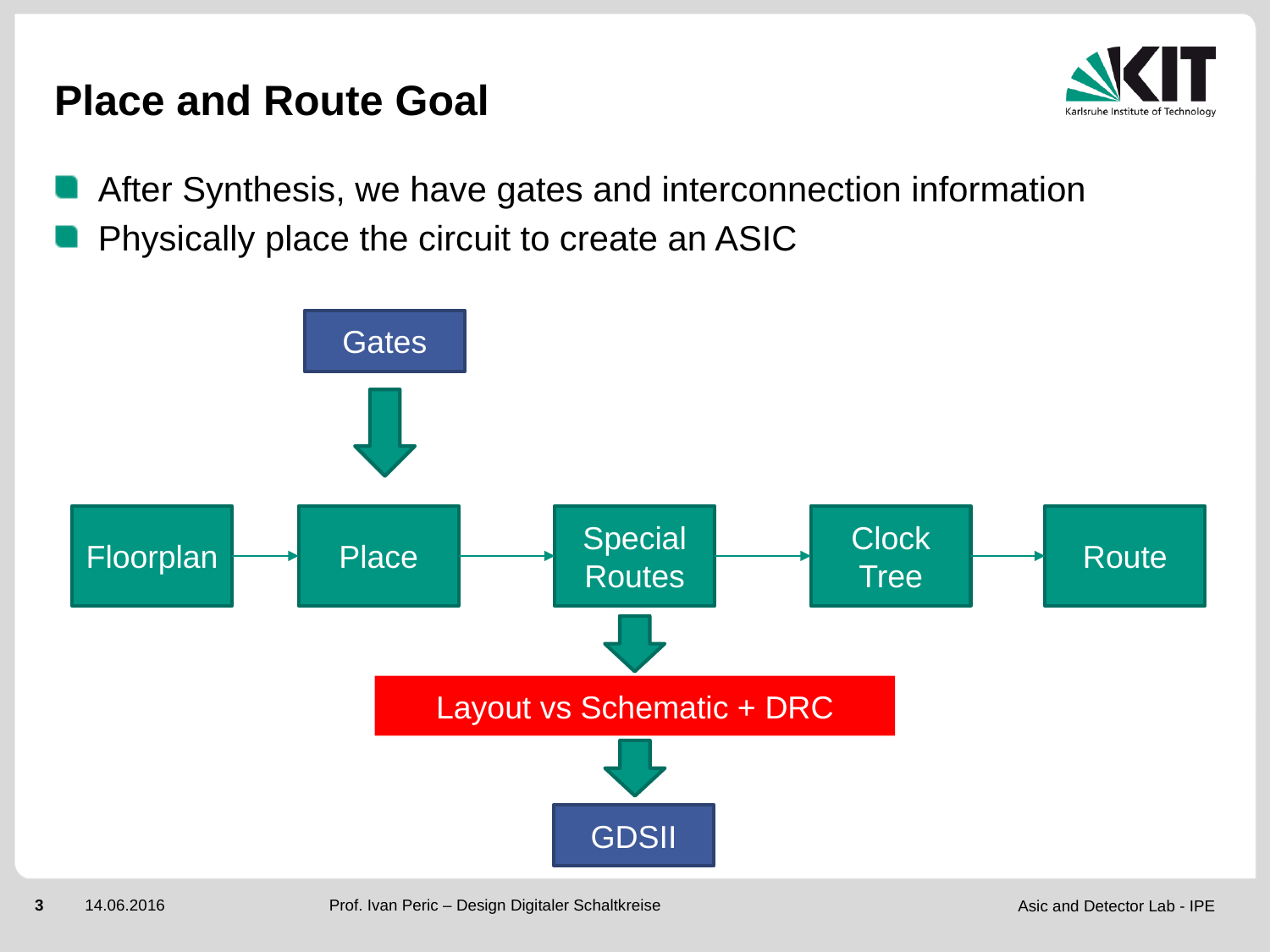

# Place and Route Goal
After Synthesis, we have gates and interconnection information
Physically place the circuit to create an ASIC

Gates

Floorplan
Place
Special Routes
Clock Tree
Route

Layout vs Schematic + DRC

GDSII